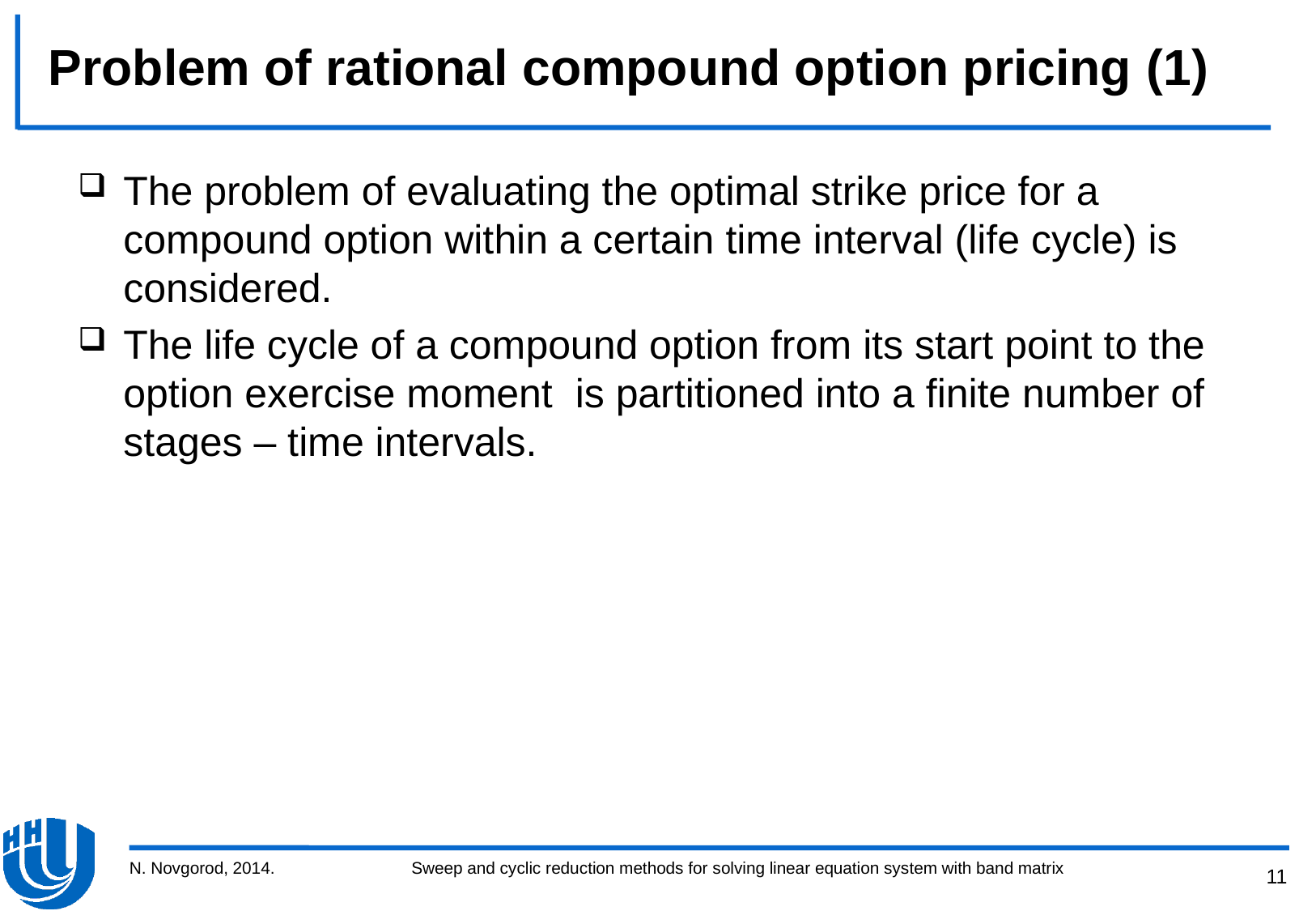

# Problem of rational compound option pricing (1)
The problem of evaluating the optimal strike price for a compound option within a certain time interval (life cycle) is considered.
The life cycle of a compound option from its start point to the option exercise moment  is partitioned into a finite number of stages – time intervals.
N. Novgorod, 2014.
Sweep and cyclic reduction methods for solving linear equation system with band matrix